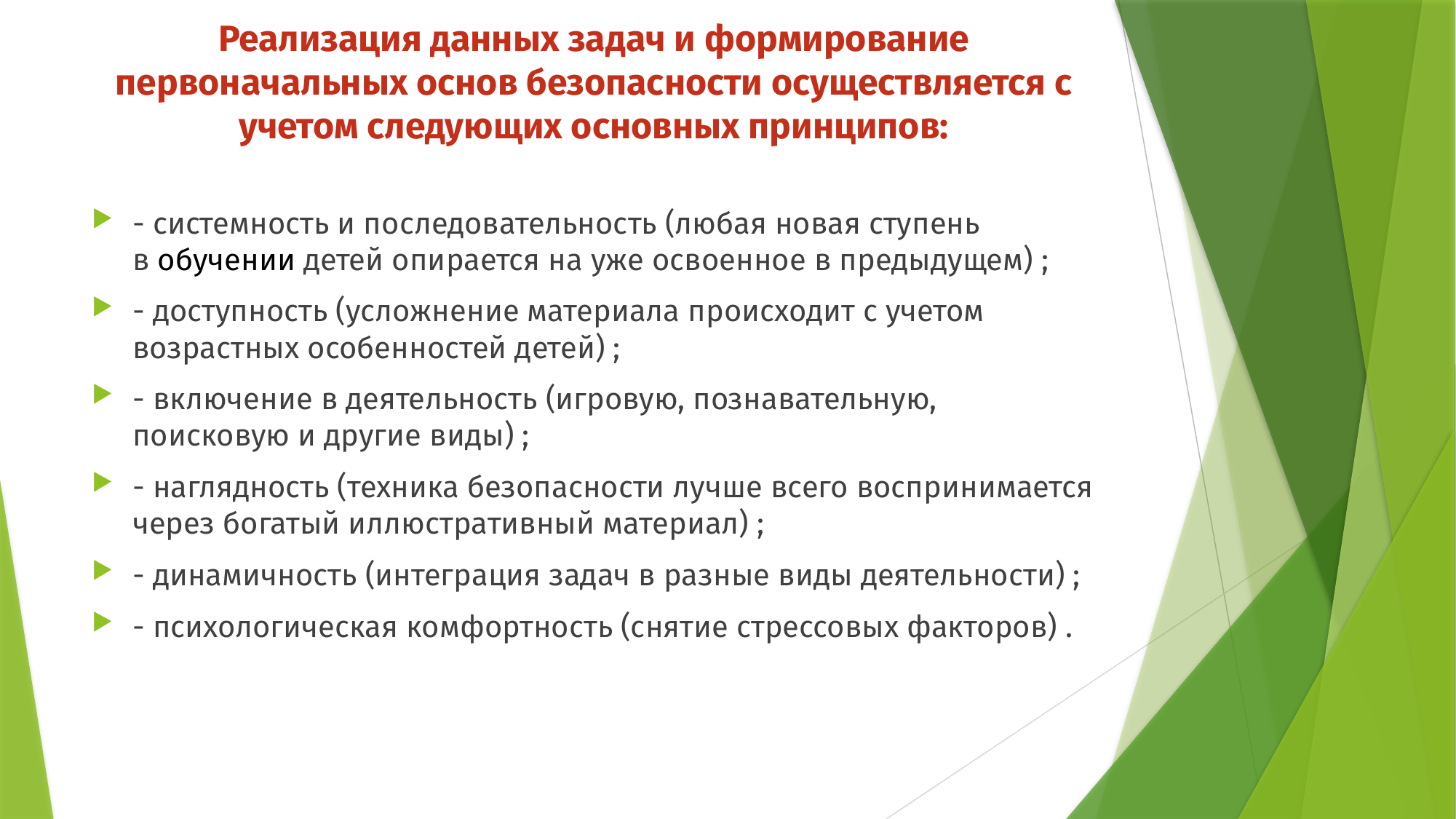

# Реализация данных задач и формирование первоначальных основ безопасности осуществляется с учетом следующих основных принципов:
- системность и последовательность (любая новая ступень в обучении детей опирается на уже освоенное в предыдущем) ;
- доступность (усложнение материала происходит с учетом возрастных особенностей детей) ;
- включение в деятельность (игровую, познавательную, поисковую и другие виды) ;
- наглядность (техника безопасности лучше всего воспринимается через богатый иллюстративный материал) ;
- динамичность (интеграция задач в разные виды деятельности) ;
- психологическая комфортность (снятие стрессовых факторов) .